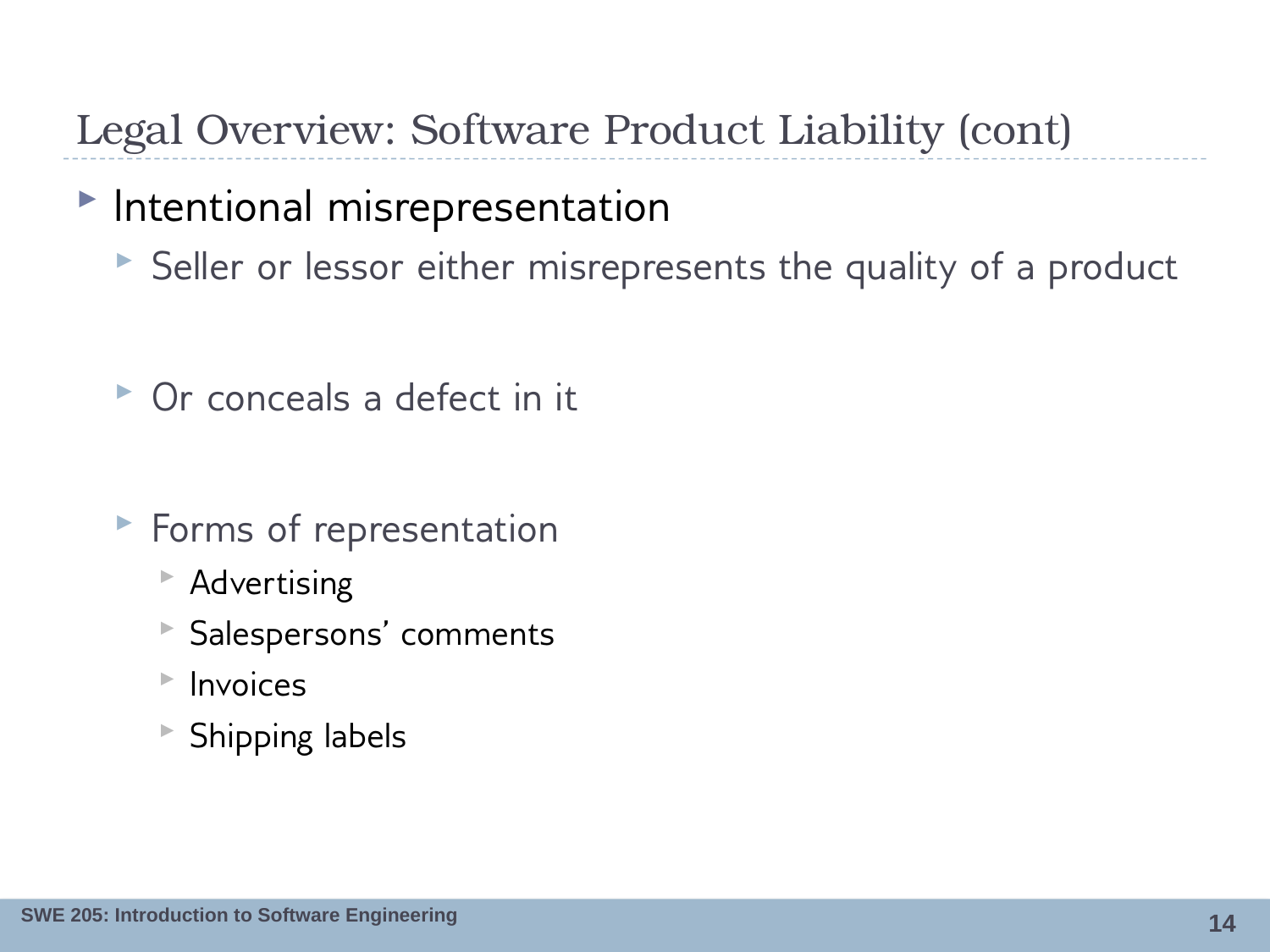

# Legal Overview: Software Product Liability (cont)
Intentional misrepresentation
Seller or lessor either misrepresents the quality of a product

Or conceals a defect in it

Forms of representation
Advertising
Salespersons’ comments
Invoices
Shipping labels
14